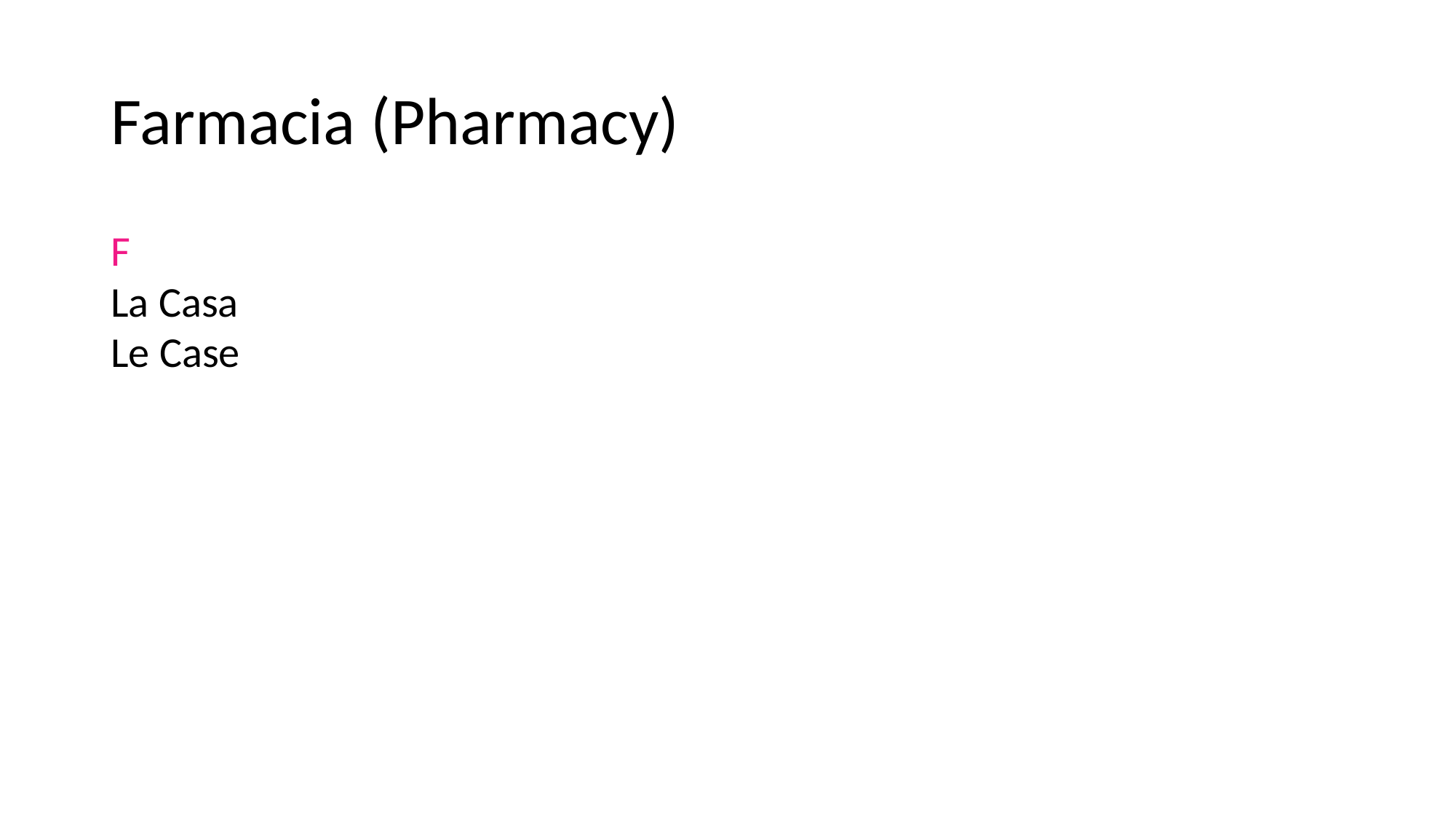

# Farmacia (Pharmacy)
F
La Casa
Le Case